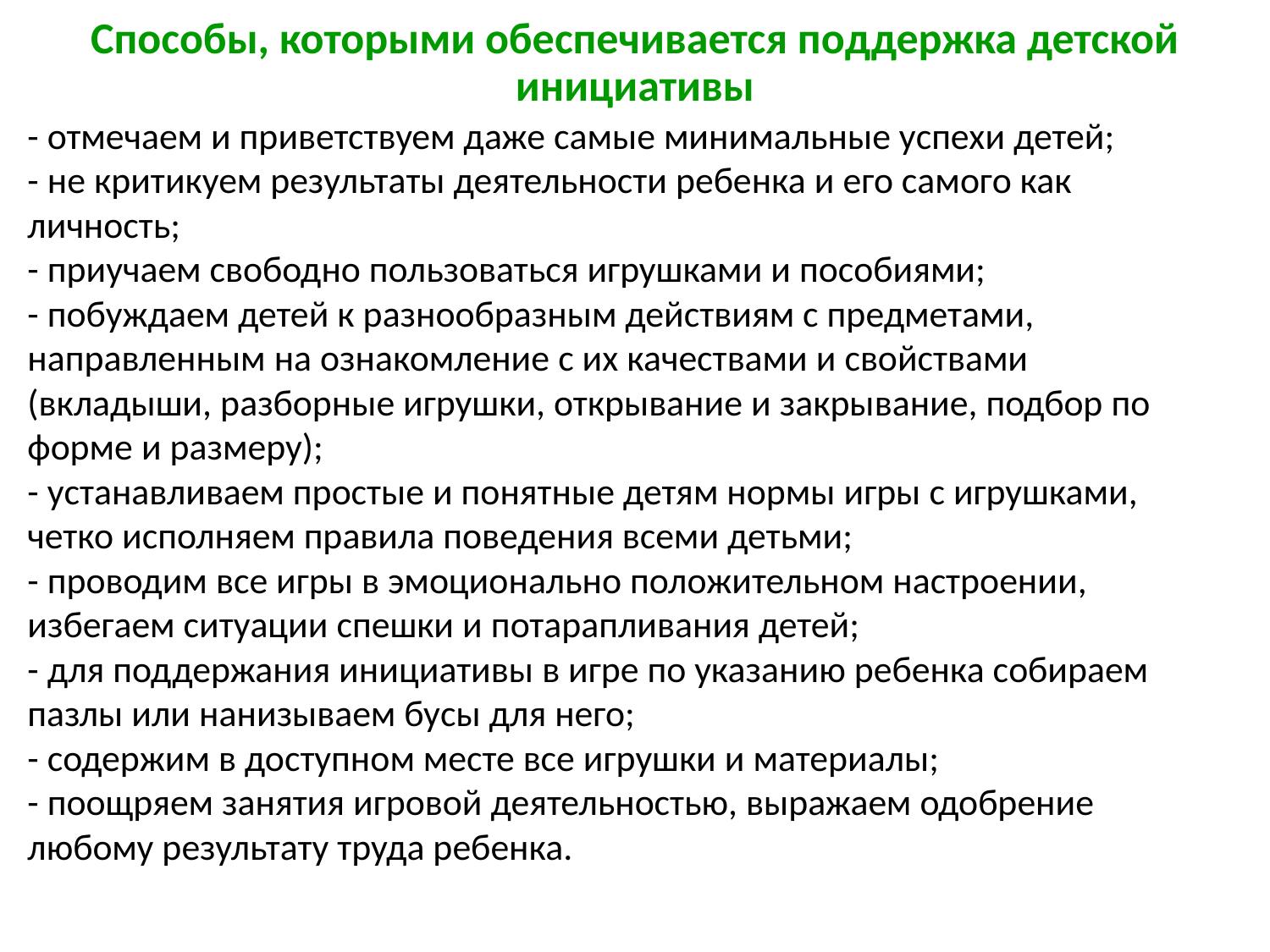

# Способы, которыми обеспечивается поддержка детской инициативы
- отмечаем и приветствуем даже самые минимальные успехи детей;
- не критикуем результаты деятельности ребенка и его самого как личность;
- приучаем свободно пользоваться игрушками и пособиями;
- побуждаем детей к разнообразным действиям с предметами, направленным на ознакомление с их качествами и свойствами (вкладыши, разборные игрушки, открывание и закрывание, подбор по форме и размеру);
- устанавливаем простые и понятные детям нормы игры с игрушками, четко исполняем правила поведения всеми детьми;
- проводим все игры в эмоционально положительном настроении, избегаем ситуации спешки и потарапливания детей;
- для поддержания инициативы в игре по указанию ребенка собираем пазлы или нанизываем бусы для него;
- содержим в доступном месте все игрушки и материалы;
- поощряем занятия игровой деятельностью, выражаем одобрение любому результату труда ребенка.